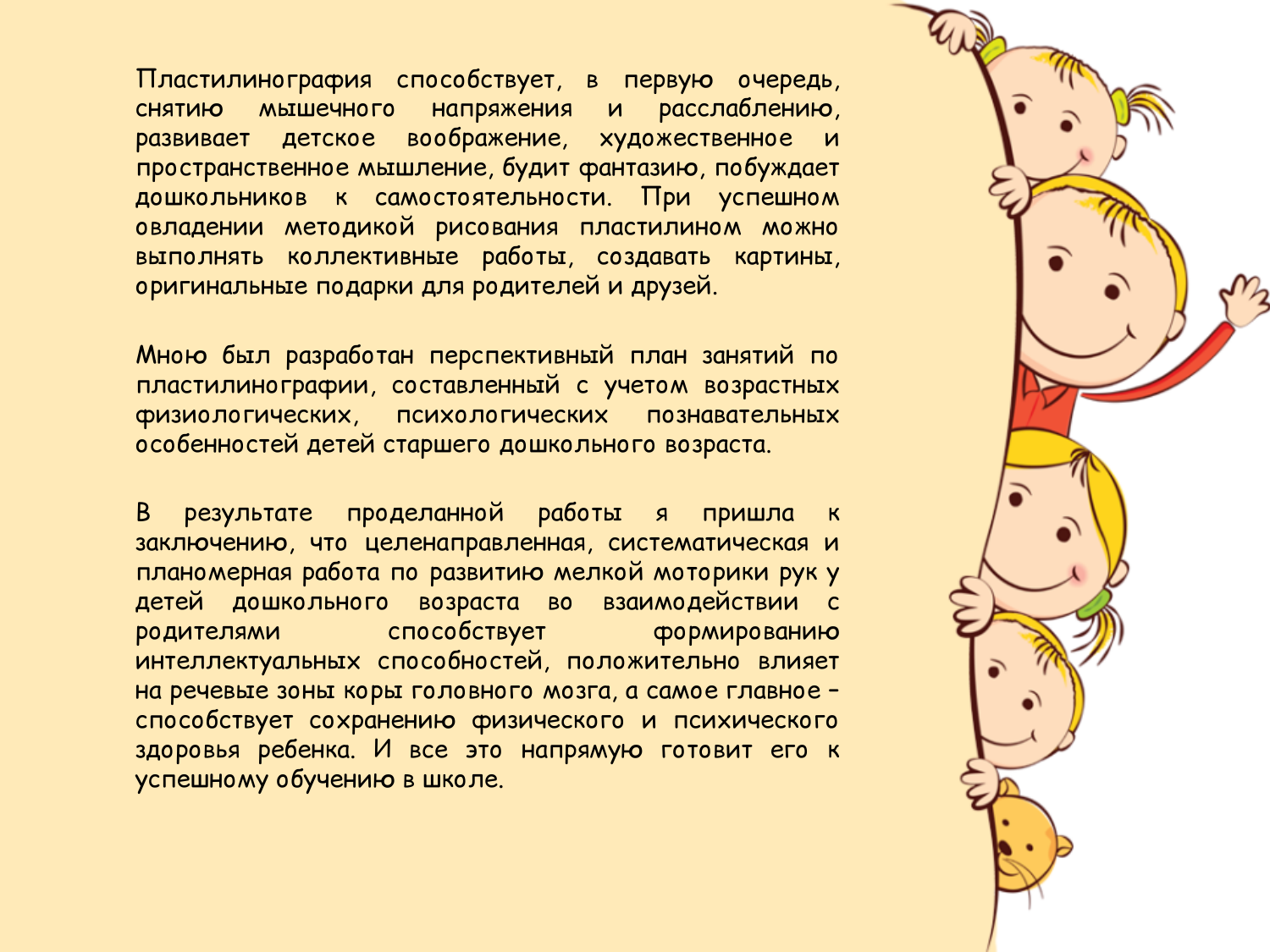

Пластилинография способствует, в первую очередь, снятию мышечного напряжения и расслаблению, развивает детское воображение, художественное и пространственное мышление, будит фантазию, побуждает дошкольников к самостоятельности. При успешном овладении методикой рисования пластилином можно выполнять коллективные работы, создавать картины, оригинальные подарки для родителей и друзей.

	Мною был разработан перспективный план занятий по пластилинографии, составленный с учетом возрастных физиологических, психологических познавательных особенностей детей старшего дошкольного возраста.

	В результате проделанной работы я пришла к заключению, что целенаправленная, систематическая и планомерная работа по развитию мелкой моторики рук у детей дошкольного возраста во взаимодействии с родителями способствует формированию интеллектуальных способностей, положительно влияет на речевые зоны коры головного мозга, а самое главное – способствует сохранению физического и психического здоровья ребенка. И все это напрямую готовит его к успешному обучению в школе.